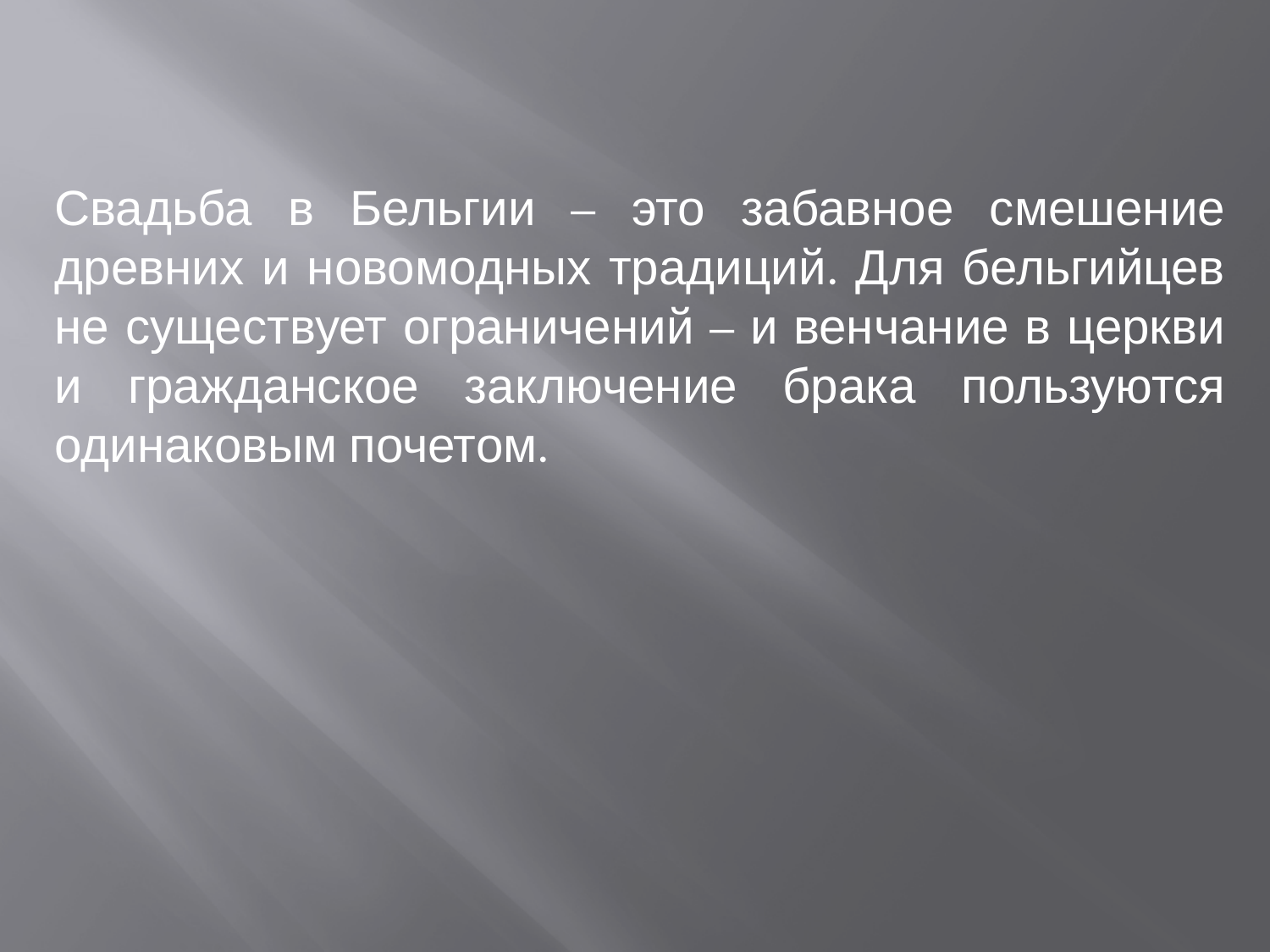

Свадьба в Бельгии – это забавное смешение древних и новомодных традиций. Для бельгийцев не существует ограничений – и венчание в церкви и гражданское заключение брака пользуются одинаковым почетом.